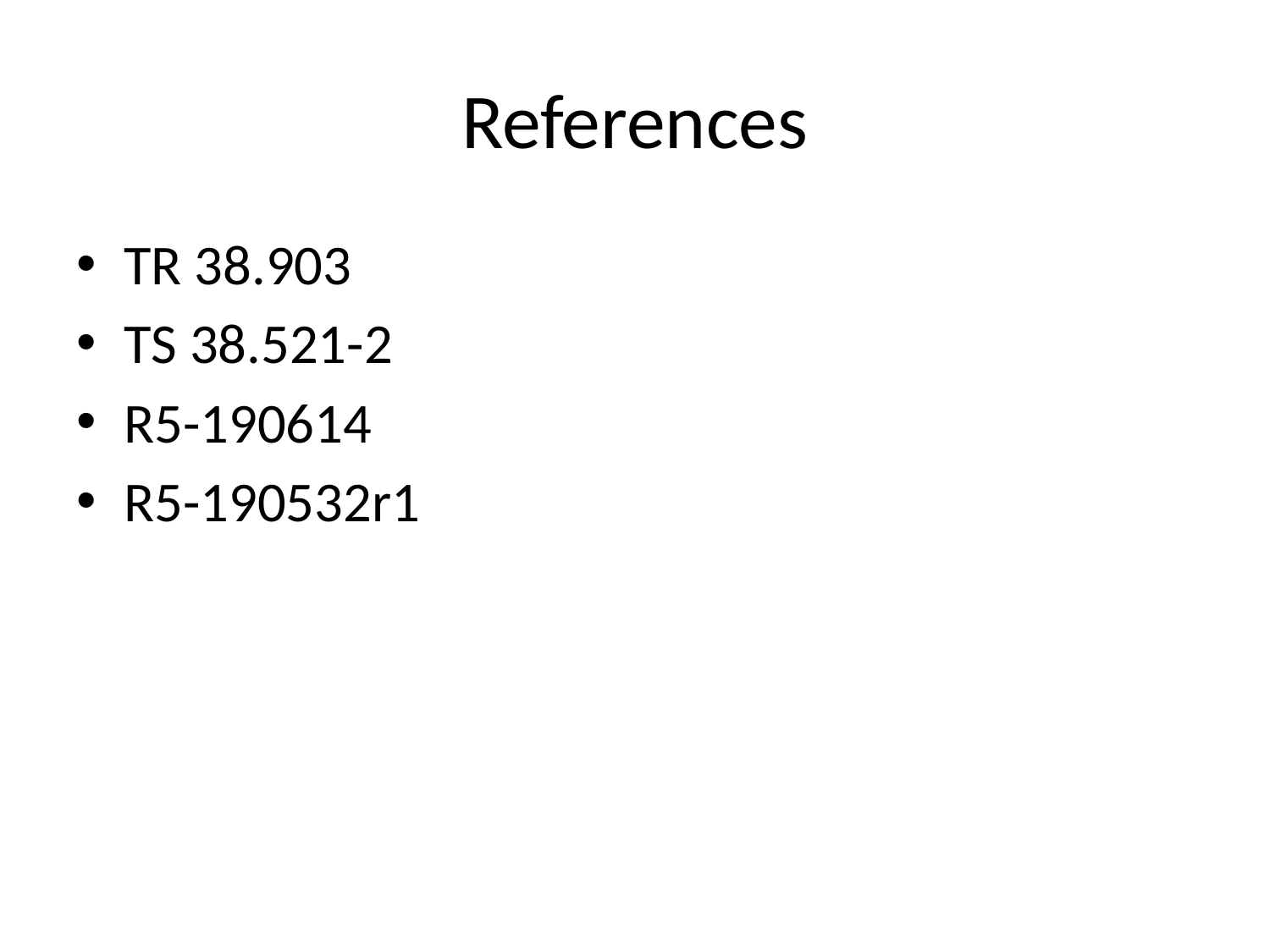

# References
TR 38.903
TS 38.521-2
R5-190614
R5-190532r1